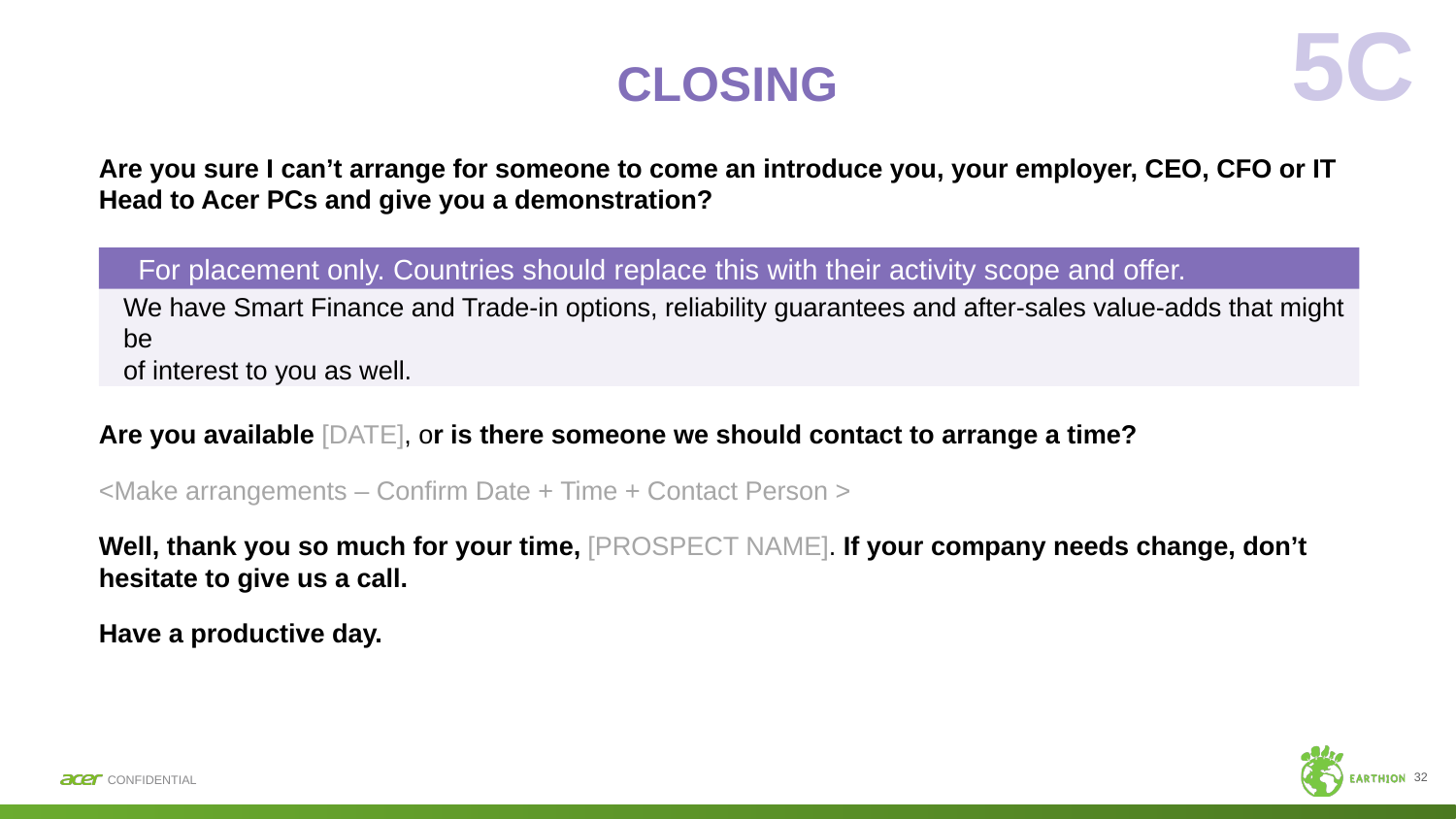

5C
# CLOSING
Are you sure I can’t arrange for someone to come an introduce you, your employer, CEO, CFO or IT Head to Acer PCs and give you a demonstration?
    For placement only. Countries should replace this with their activity scope and offer.

We have Smart Finance and Trade-in options, reliability guarantees and after-sales value-adds that might be
of interest to you as well.

Are you available [DATE], or is there someone we should contact to arrange a time?
<Make arrangements – Confirm Date + Time + Contact Person >
Well, thank you so much for your time, [PROSPECT NAME]. If your company needs change, don’t hesitate to give us a call.
Have a productive day.
32